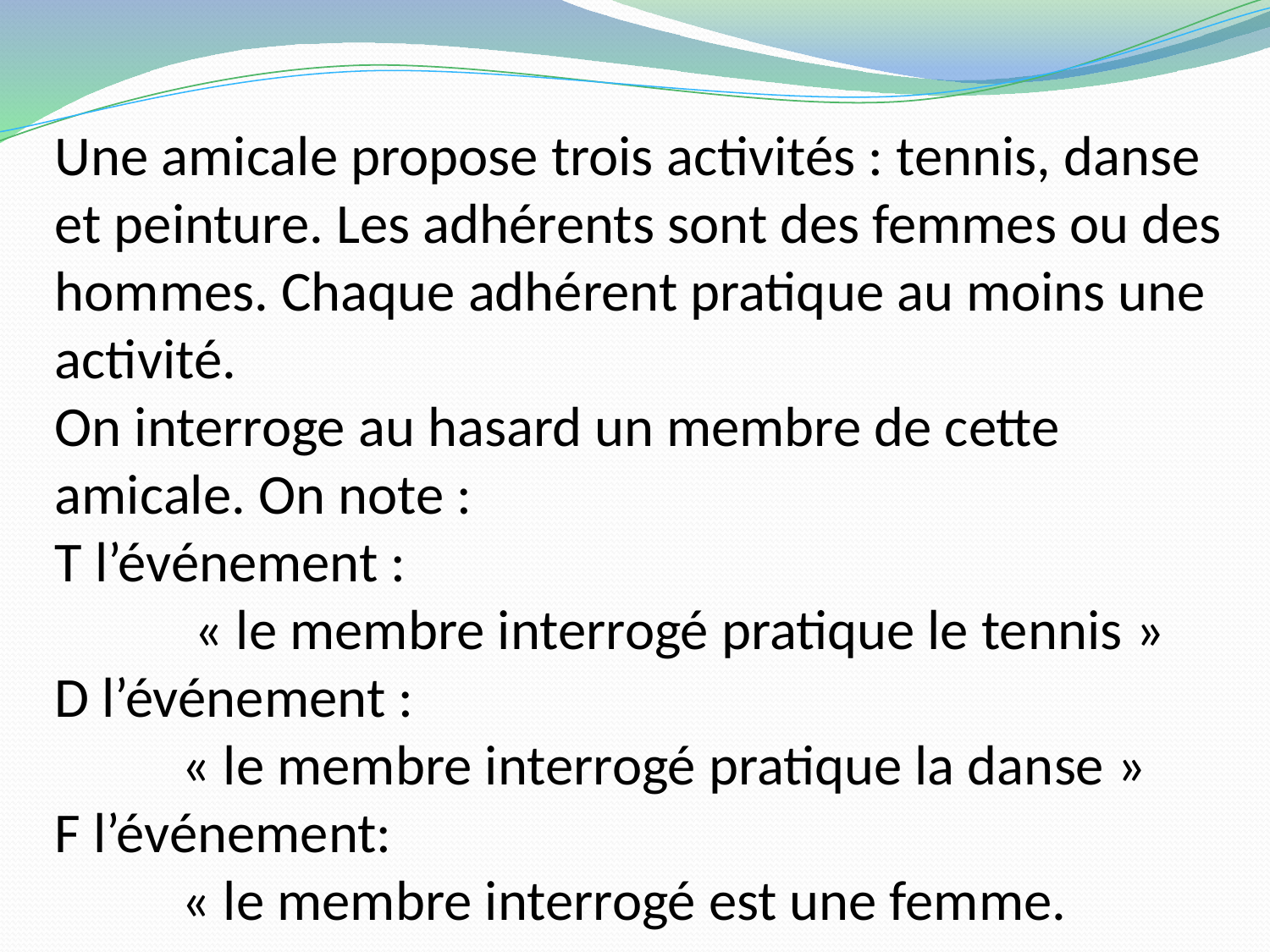

Une amicale propose trois activités : tennis, danse et peinture. Les adhérents sont des femmes ou des hommes. Chaque adhérent pratique au moins une activité.
On interroge au hasard un membre de cette amicale. On note :
T l’événement :
	 « le membre interrogé pratique le tennis »
D l’événement :
	« le membre interrogé pratique la danse »
F l’événement:
	« le membre interrogé est une femme.